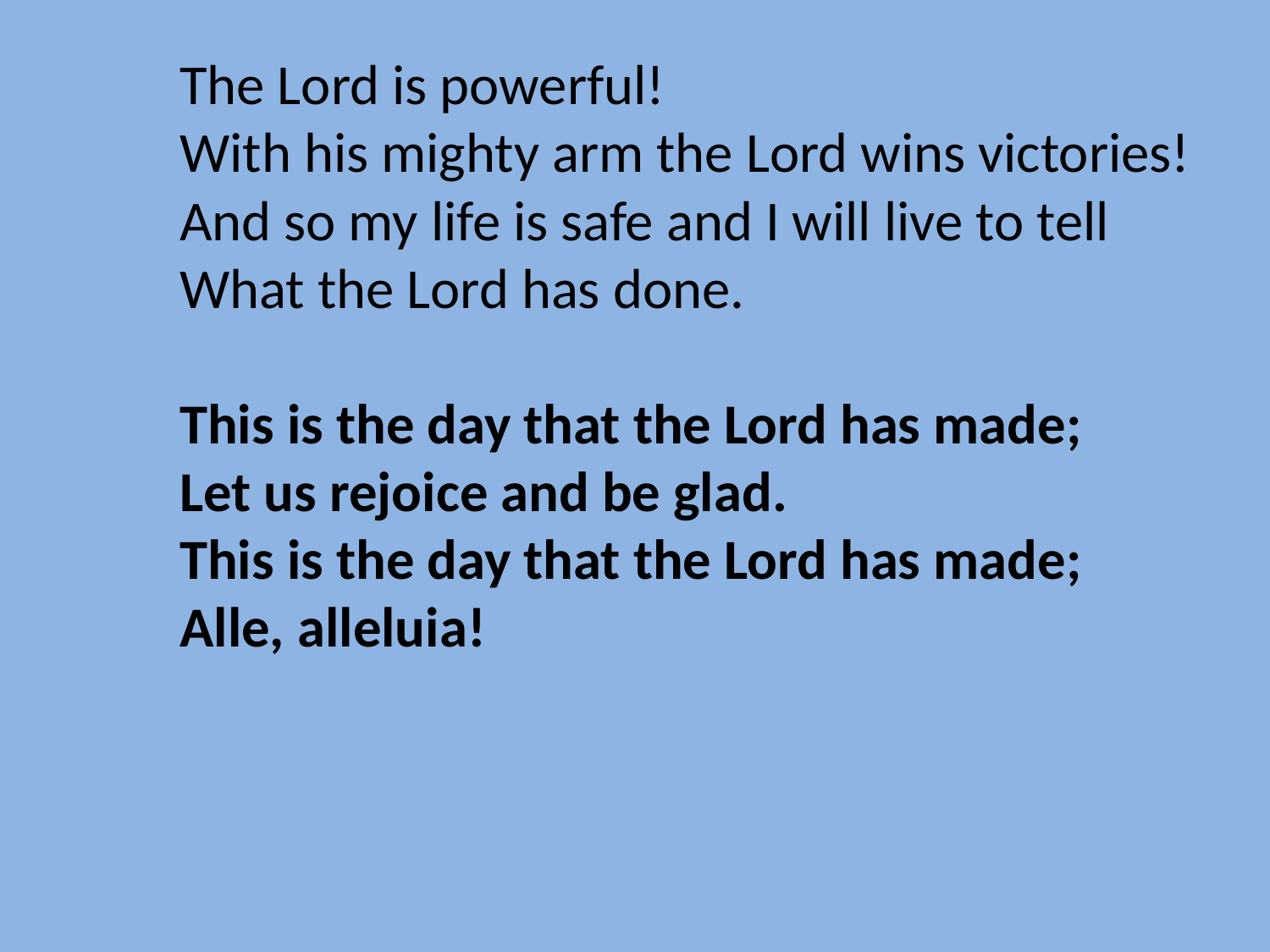

The Lord is powerful!
With his mighty arm the Lord wins victories!
And so my life is safe and I will live to tell
What the Lord has done.

This is the day that the Lord has made;
Let us rejoice and be glad.
This is the day that the Lord has made;
Alle, alleluia!